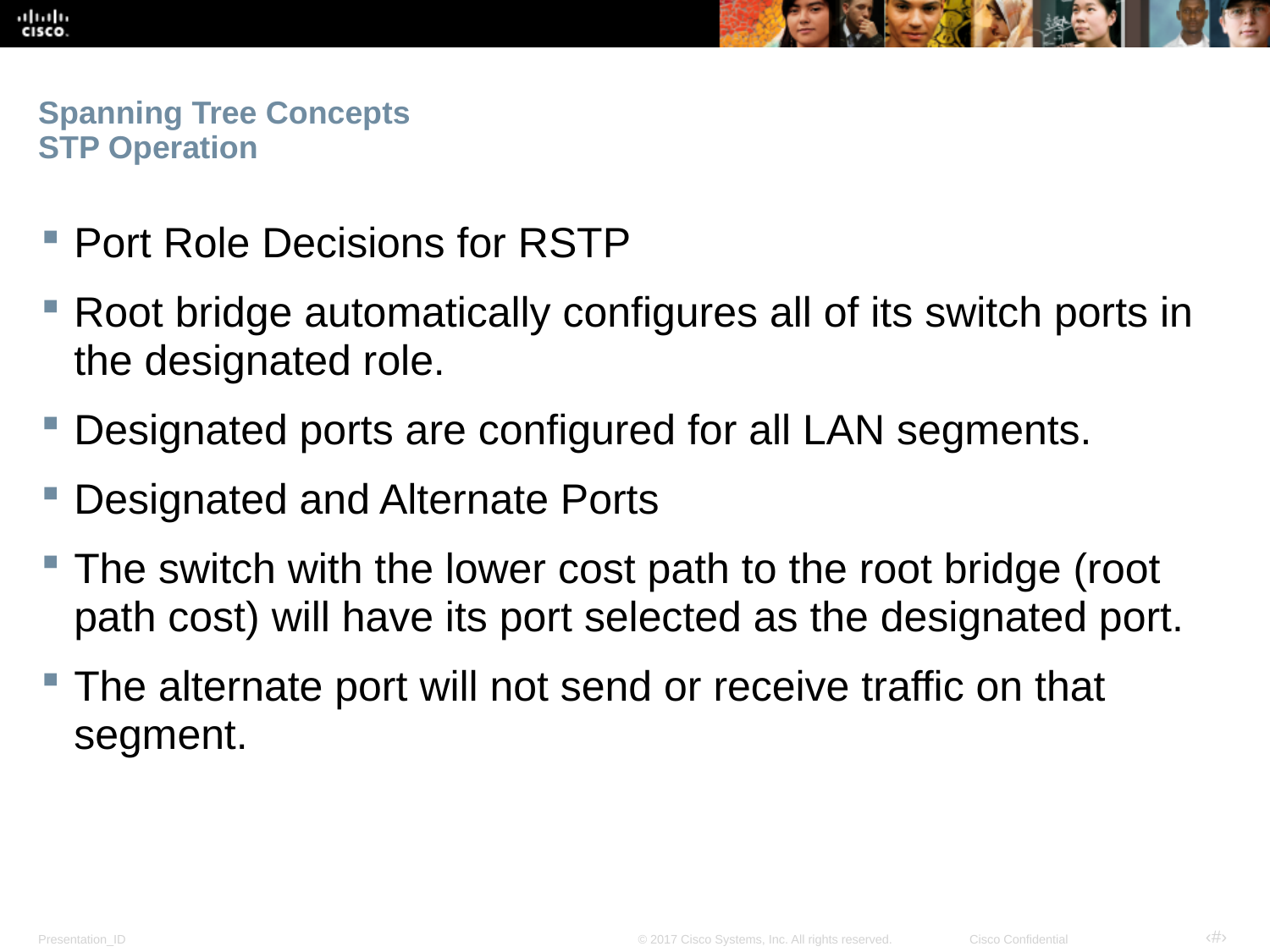

# Spanning Tree Concepts STP Operation
Port Role Decisions for RSTP
Root bridge automatically configures all of its switch ports in the designated role.
Designated ports are configured for all LAN segments.
Designated and Alternate Ports
The switch with the lower cost path to the root bridge (root path cost) will have its port selected as the designated port.
The alternate port will not send or receive traffic on that segment.